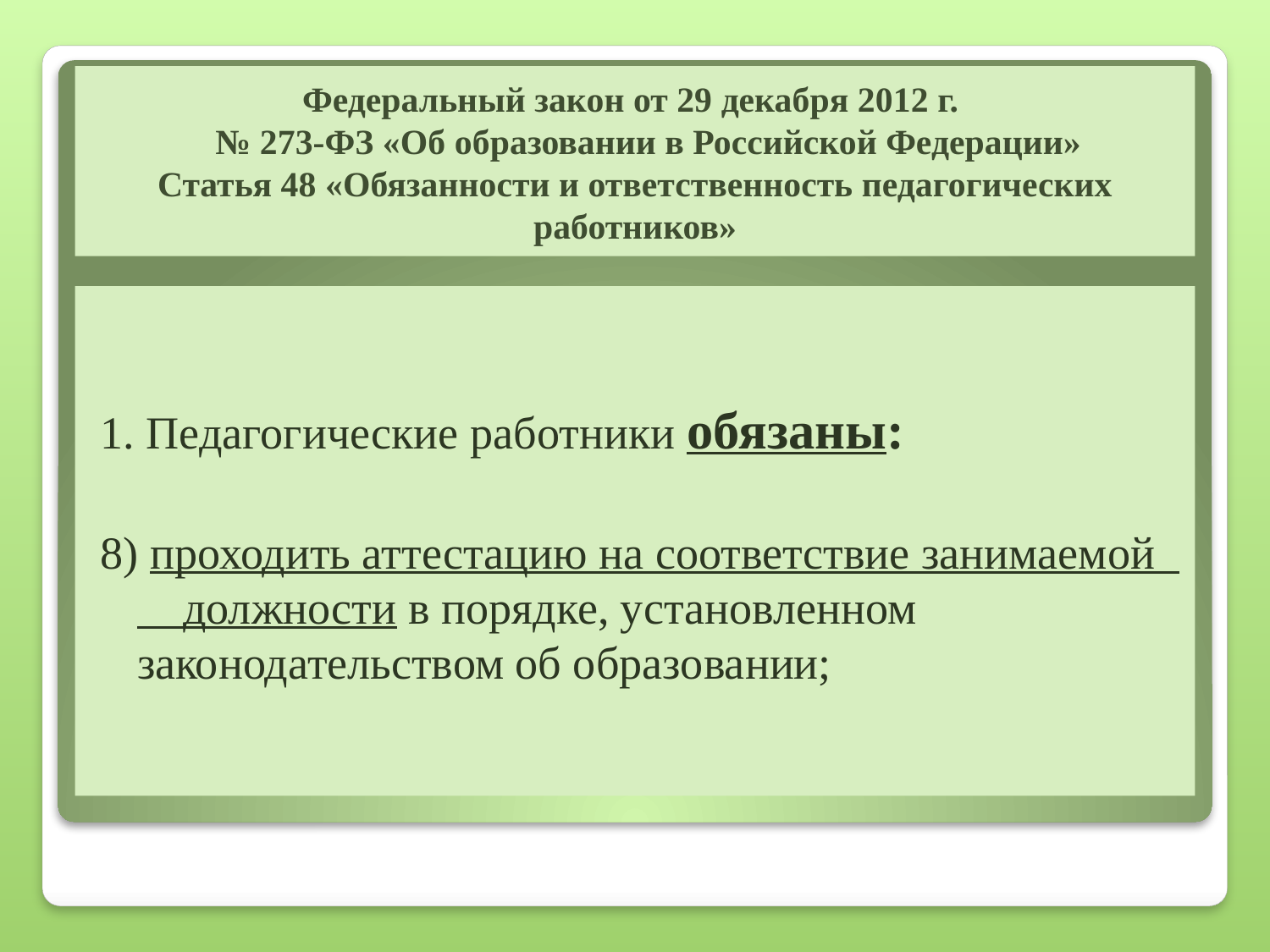

# Федеральный закон от 29 декабря 2012 г. № 273-ФЗ «Об образовании в Российской Федерации» Статья 48 «Обязанности и ответственность педагогических работников»

1. Педагогические работники обязаны:

8) проходить аттестацию на соответствие занимаемой       должности в порядке, установленном законодательством об образовании;